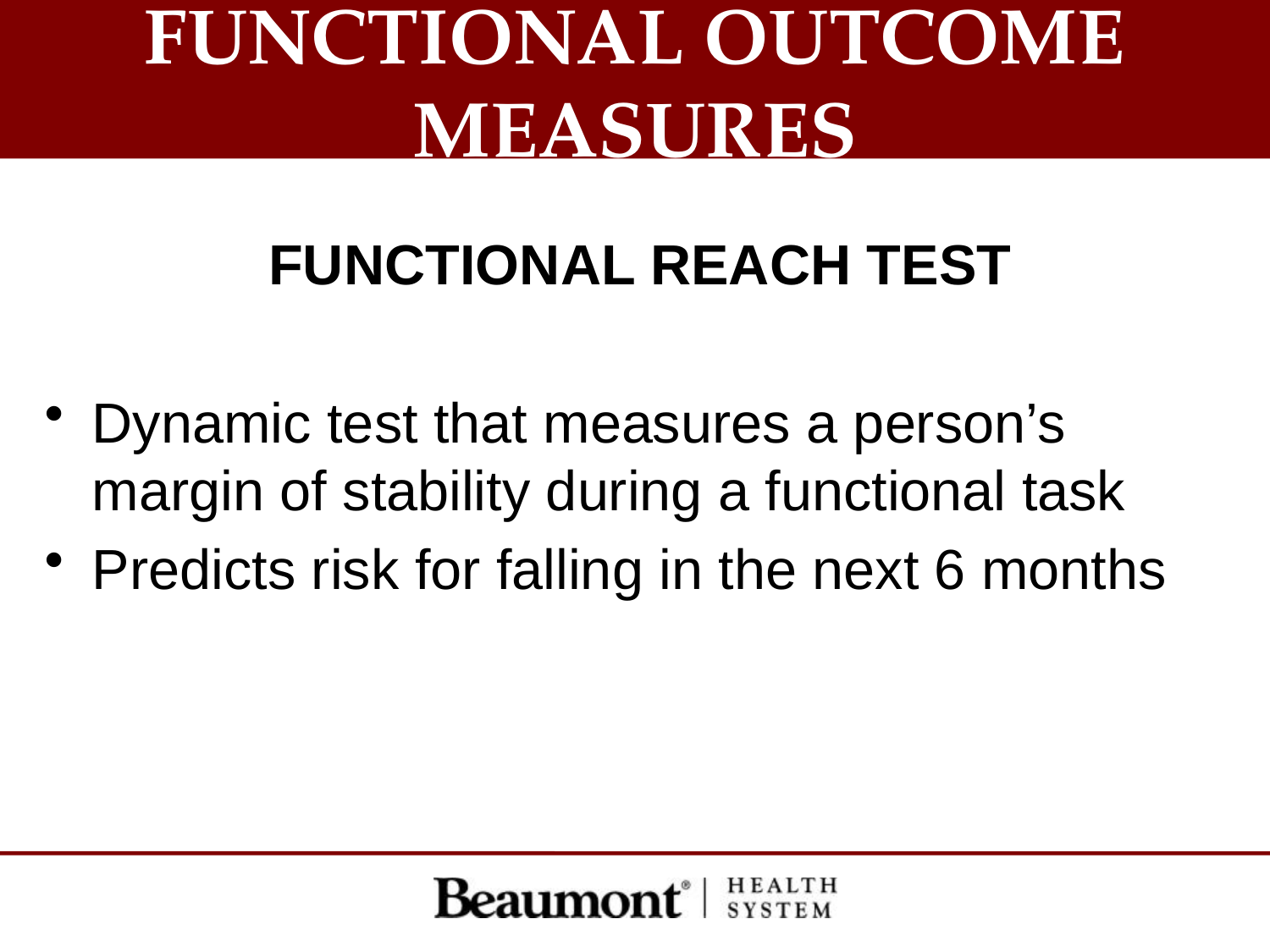

# FUNCTIONAL OUTCOME MEASURES
FUNCTIONAL REACH TEST

Dynamic test that measures a person’s margin of stability during a functional task
Predicts risk for falling in the next 6 months